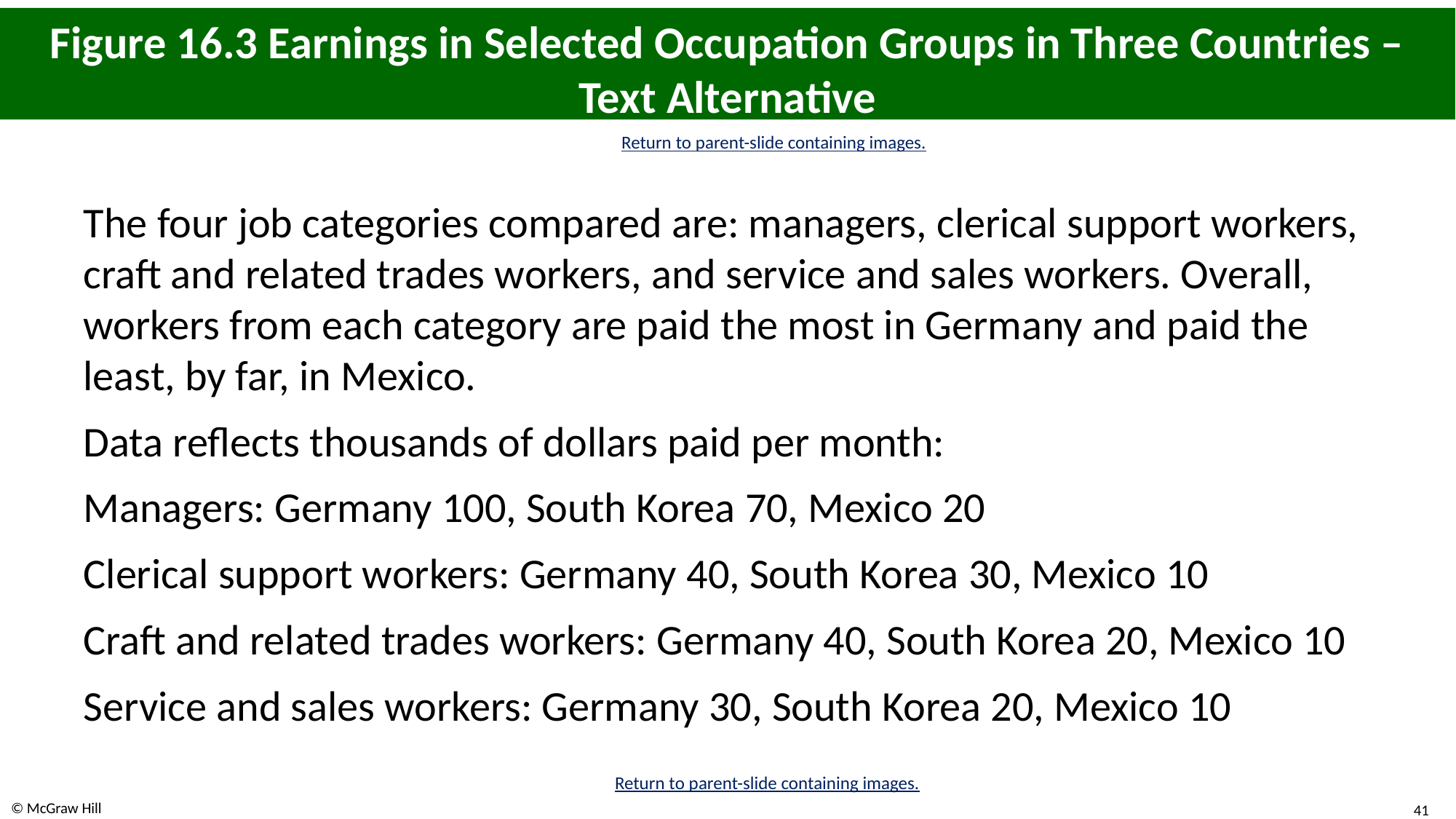

# Figure 16.3 Earnings in Selected Occupation Groups in Three Countries – Text Alternative
Return to parent-slide containing images.
The four job categories compared are: managers, clerical support workers, craft and related trades workers, and service and sales workers. Overall, workers from each category are paid the most in Germany and paid the least, by far, in Mexico.
Data reflects thousands of dollars paid per month:
Managers: Germany 100, South Korea 70, Mexico 20
Clerical support workers: Germany 40, South Korea 30, Mexico 10
Craft and related trades workers: Germany 40, South Korea 20, Mexico 10
Service and sales workers: Germany 30, South Korea 20, Mexico 10
Return to parent-slide containing images.